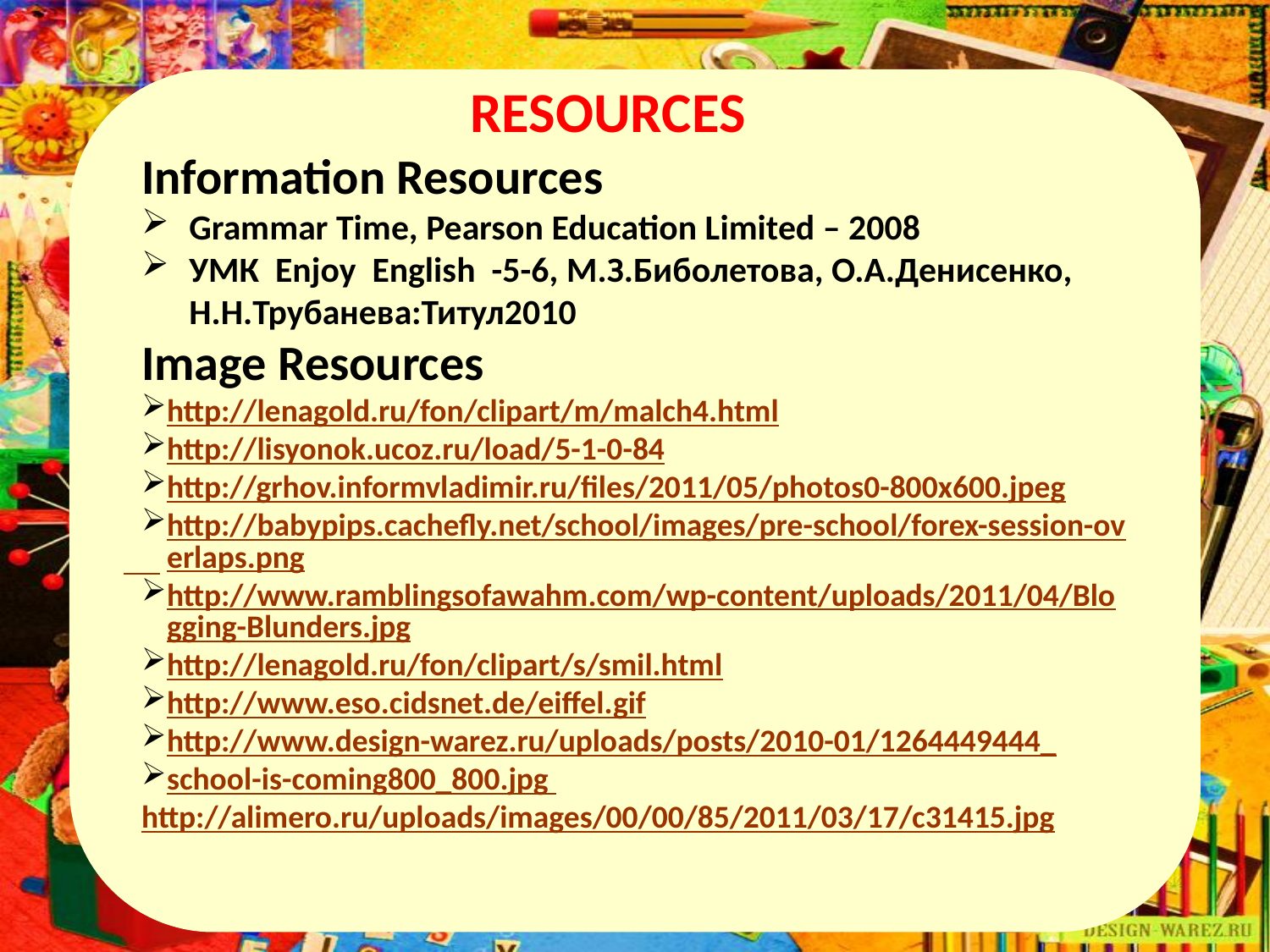

RESOURCES
Information Resources
Grammar Time, Pearson Education Limited – 2008
УМК  Enjoy  English  -5-6, М.З.Биболетова, О.А.Денисенко, Н.Н.Трубанева:Титул2010
Image Resources
http://lenagold.ru/fon/clipart/m/malch4.html
http://lisyonok.ucoz.ru/load/5-1-0-84
http://grhov.informvladimir.ru/files/2011/05/photos0-800x600.jpeg
http://babypips.cachefly.net/school/images/pre-school/forex-session-overlaps.png
http://www.ramblingsofawahm.com/wp-content/uploads/2011/04/Blogging-Blunders.jpg
http://lenagold.ru/fon/clipart/s/smil.html
http://www.eso.cidsnet.de/eiffel.gif
http://www.design-warez.ru/uploads/posts/2010-01/1264449444_
school-is-coming800_800.jpg http://alimero.ru/uploads/images/00/00/85/2011/03/17/c31415.jpg
#